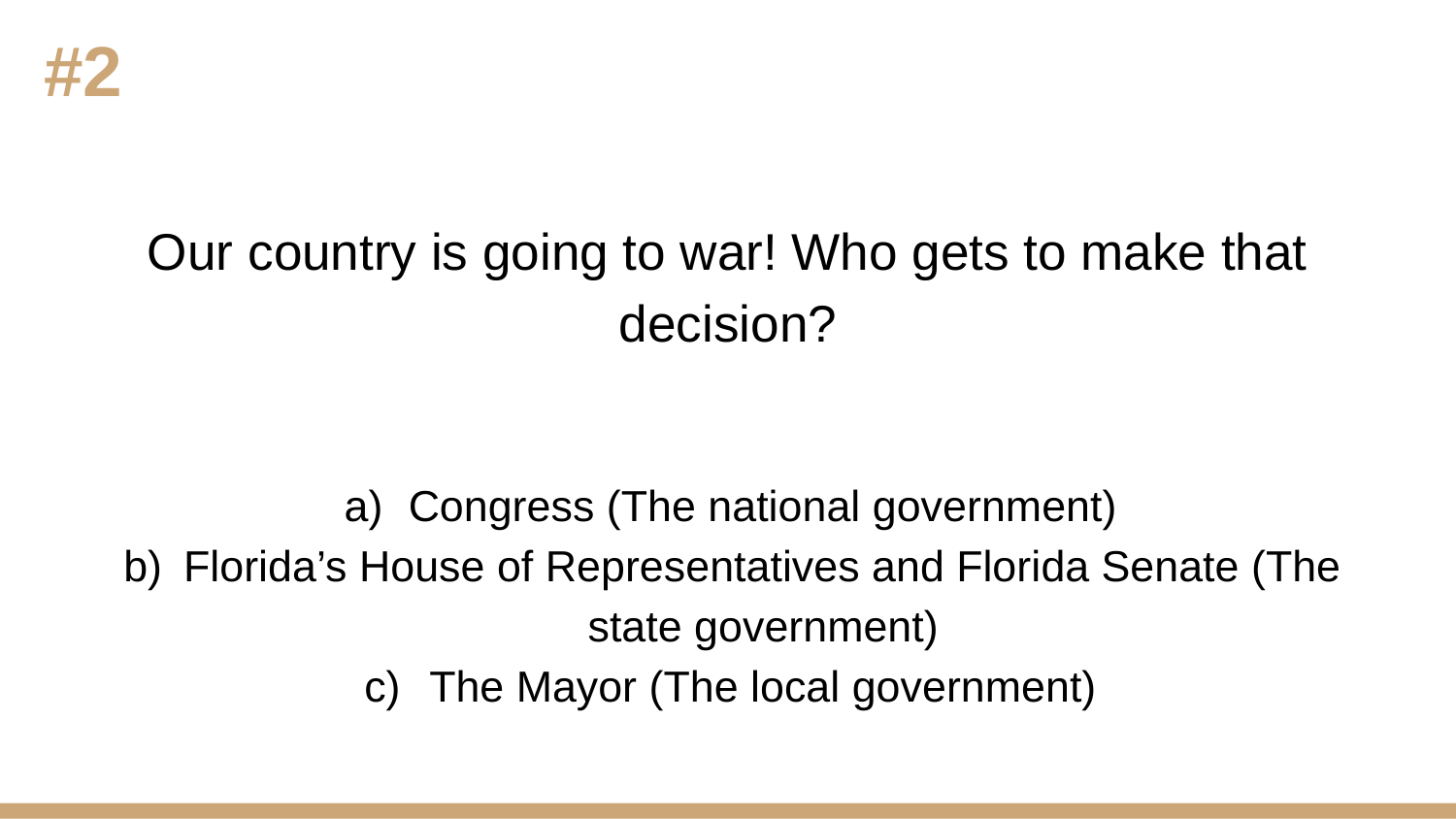

#2
Our country is going to war! Who gets to make that decision?

Congress (The national government)
Florida’s House of Representatives and Florida Senate (The state government)
The Mayor (The local government)